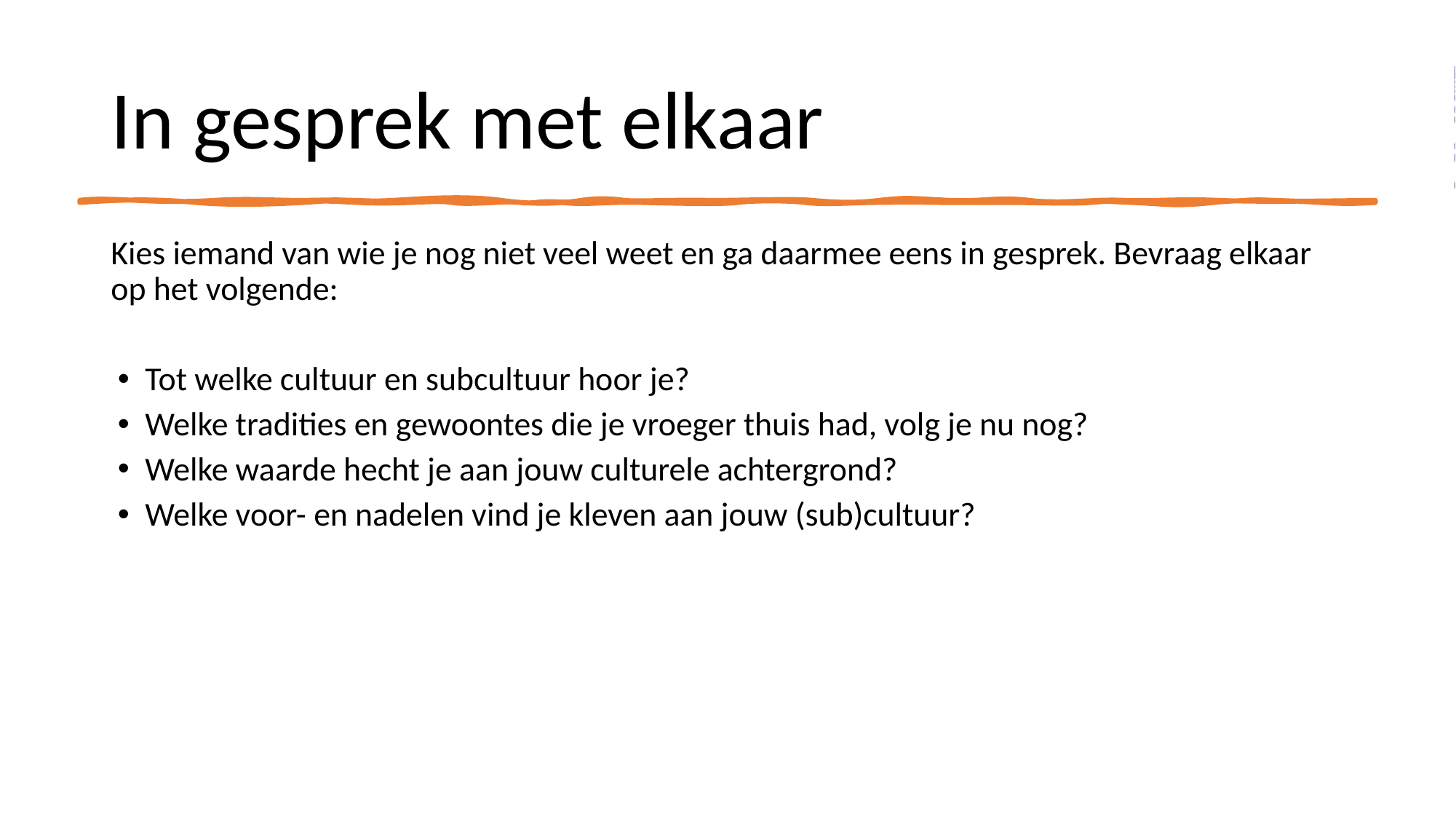

# In gesprek met elkaar

Kies iemand van wie je nog niet veel weet en ga daarmee eens in gesprek. Bevraag elkaar op het volgende:

Tot welke cultuur en subcultuur hoor je?
Welke tradities en gewoontes die je vroeger thuis had, volg je nu nog?
Welke waarde hecht je aan jouw culturele achtergrond?
Welke voor- en nadelen vind je kleven aan jouw (sub)cultuur?